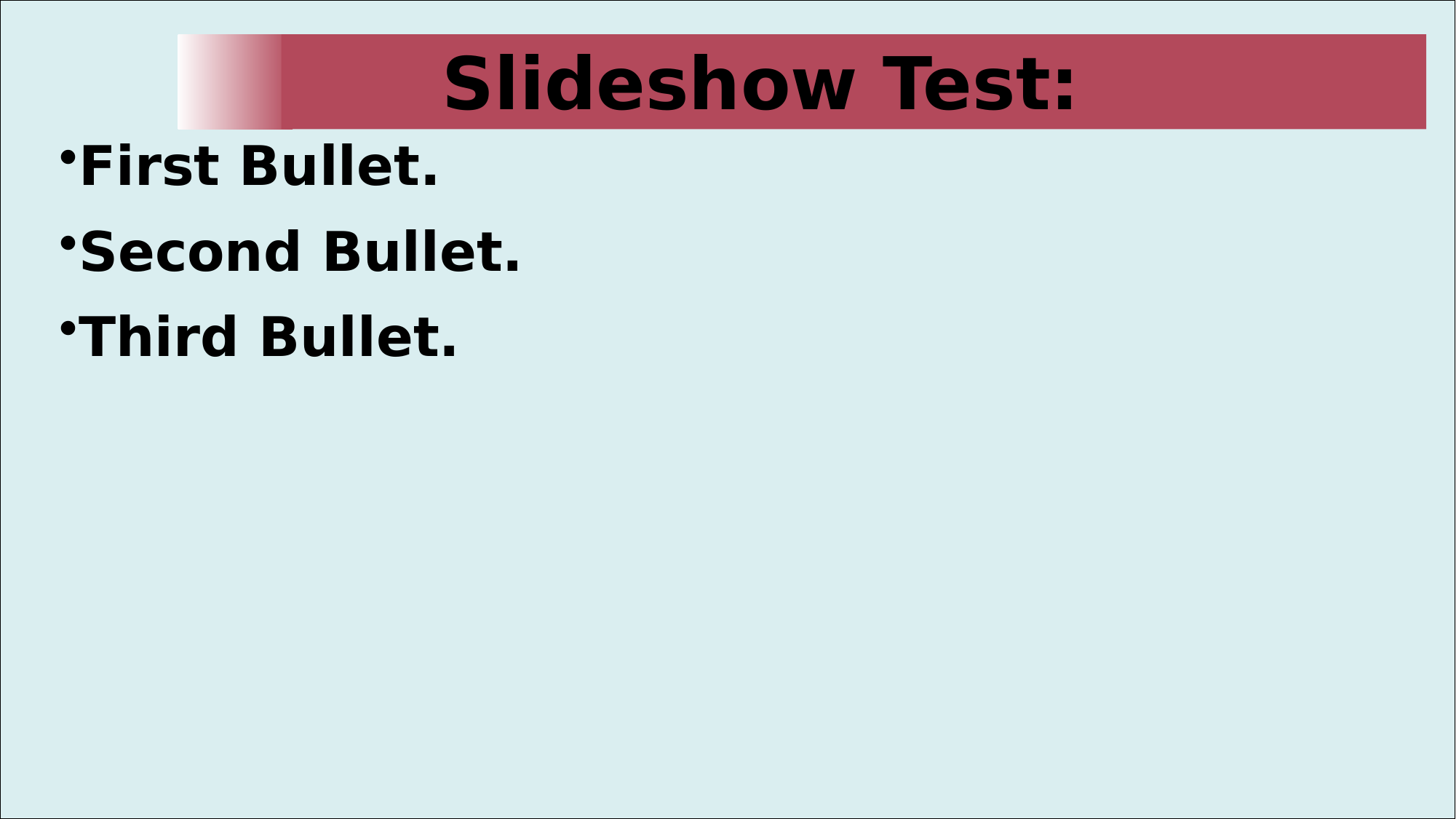

Slideshow Test:
First Bullet.
Second Bullet.
Third Bullet.